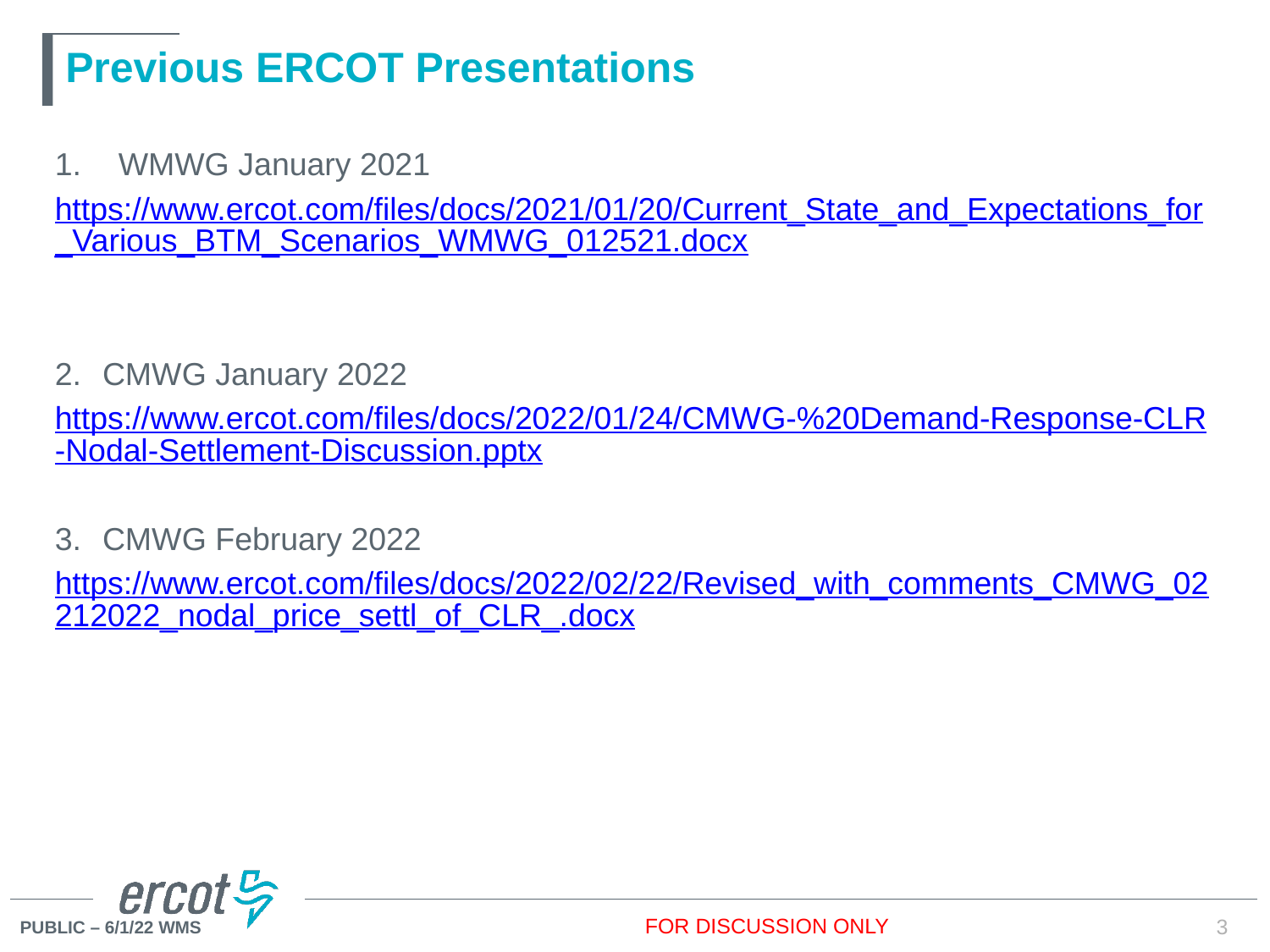

# Previous ERCOT Presentations
WMWG January 2021
https://www.ercot.com/files/docs/2021/01/20/Current_State_and_Expectations_for_Various_BTM_Scenarios_WMWG_012521.docx

CMWG January 2022
https://www.ercot.com/files/docs/2022/01/24/CMWG-%20Demand-Response-CLR-Nodal-Settlement-Discussion.pptx

CMWG February 2022
https://www.ercot.com/files/docs/2022/02/22/Revised_with_comments_CMWG_02212022_nodal_price_settl_of_CLR_.docx

FOR DISCUSSION ONLY
3